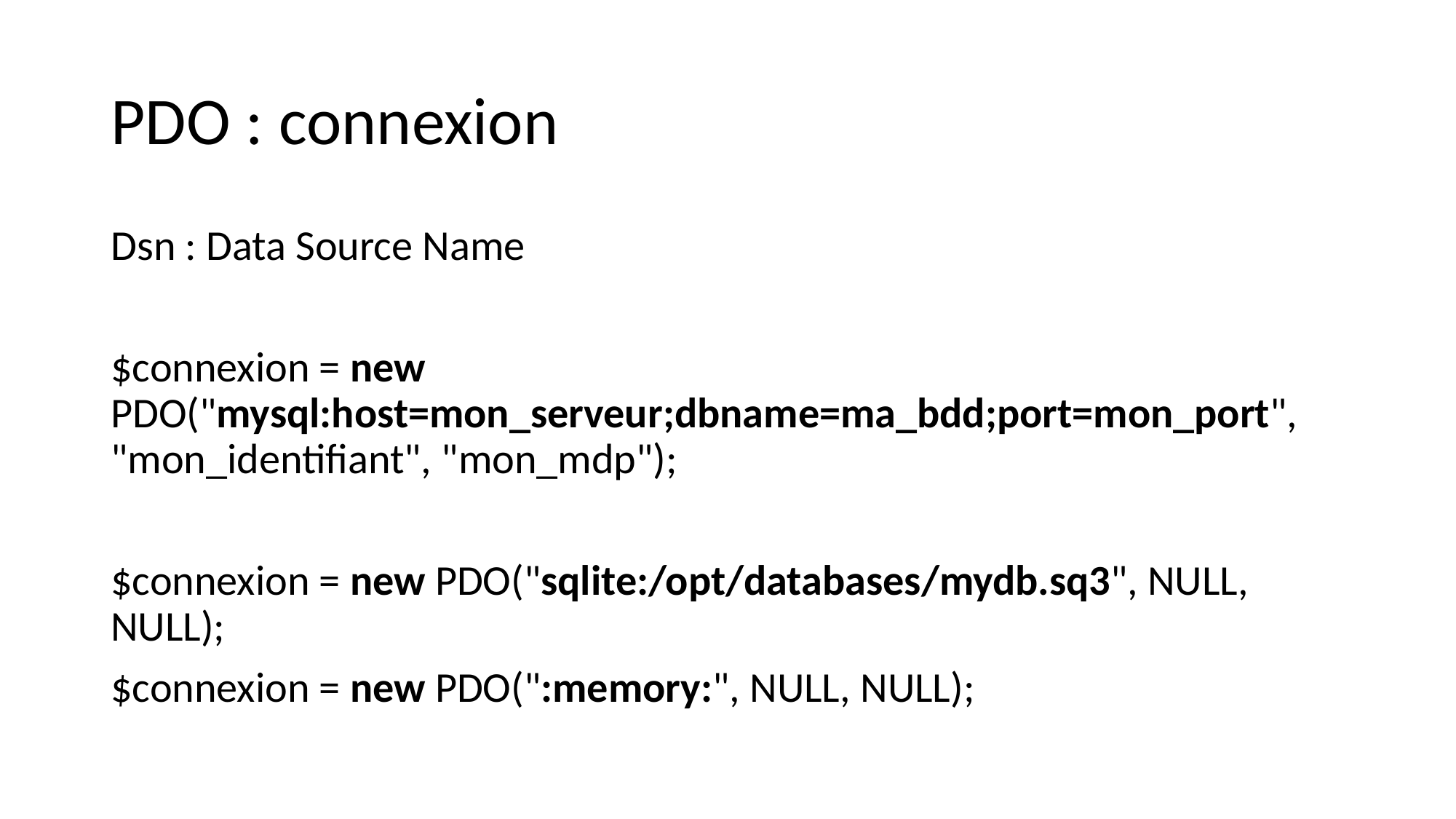

# PDO : connexion
Dsn : Data Source Name

$connexion = new PDO("mysql:host=mon_serveur;dbname=ma_bdd;port=mon_port", "mon_identifiant", "mon_mdp");

$connexion = new PDO("sqlite:/opt/databases/mydb.sq3", NULL, NULL);
$connexion = new PDO(":memory:", NULL, NULL);